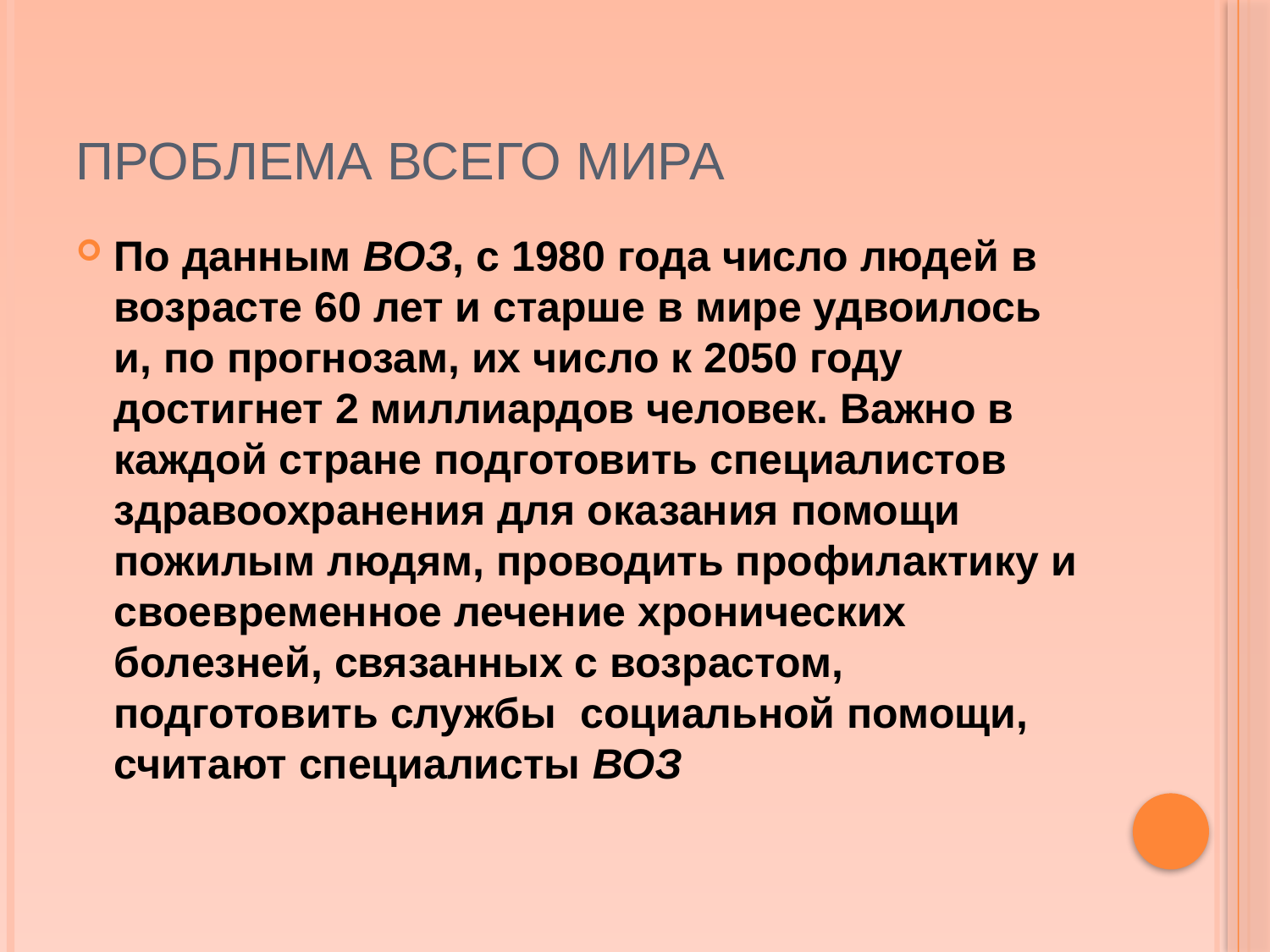

# Проблема всего мира
По данным ВОЗ, с 1980 года число людей в возрасте 60 лет и старше в мире удвоилось и, по прогнозам, их число к 2050 году достигнет 2 миллиардов человек. Важно в каждой стране подготовить специалистов здравоохранения для оказания помощи пожилым людям, проводить профилактику и своевременное лечение хронических болезней, связанных с возрастом, подготовить службы  социальной помощи, считают специалисты ВОЗ